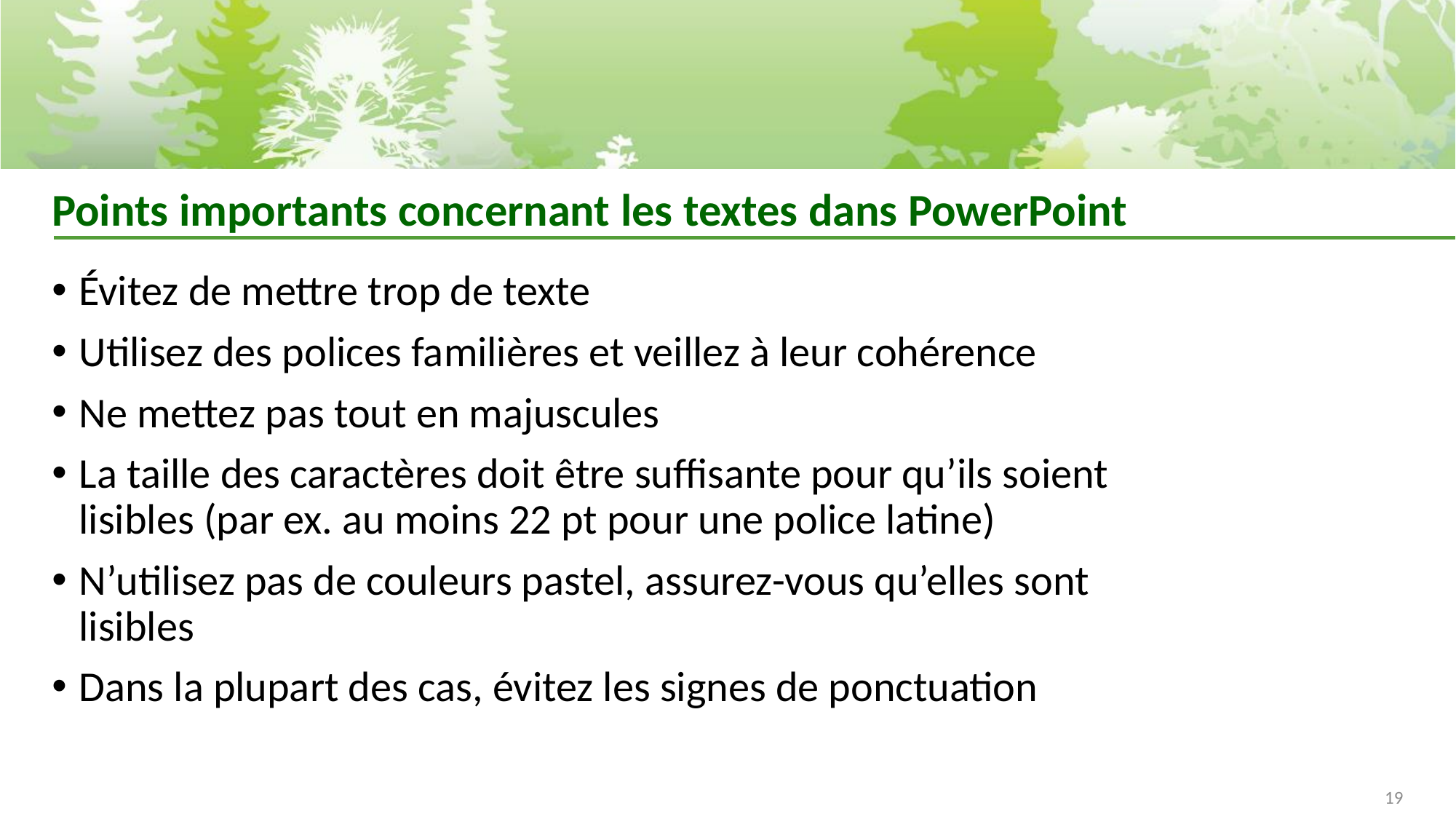

# Points importants concernant les textes dans PowerPoint
Évitez de mettre trop de texte
Utilisez des polices familières et veillez à leur cohérence
Ne mettez pas tout en majuscules
La taille des caractères doit être suffisante pour qu’ils soient lisibles (par ex. au moins 22 pt pour une police latine)
N’utilisez pas de couleurs pastel, assurez-vous qu’elles sont lisibles
Dans la plupart des cas, évitez les signes de ponctuation

19